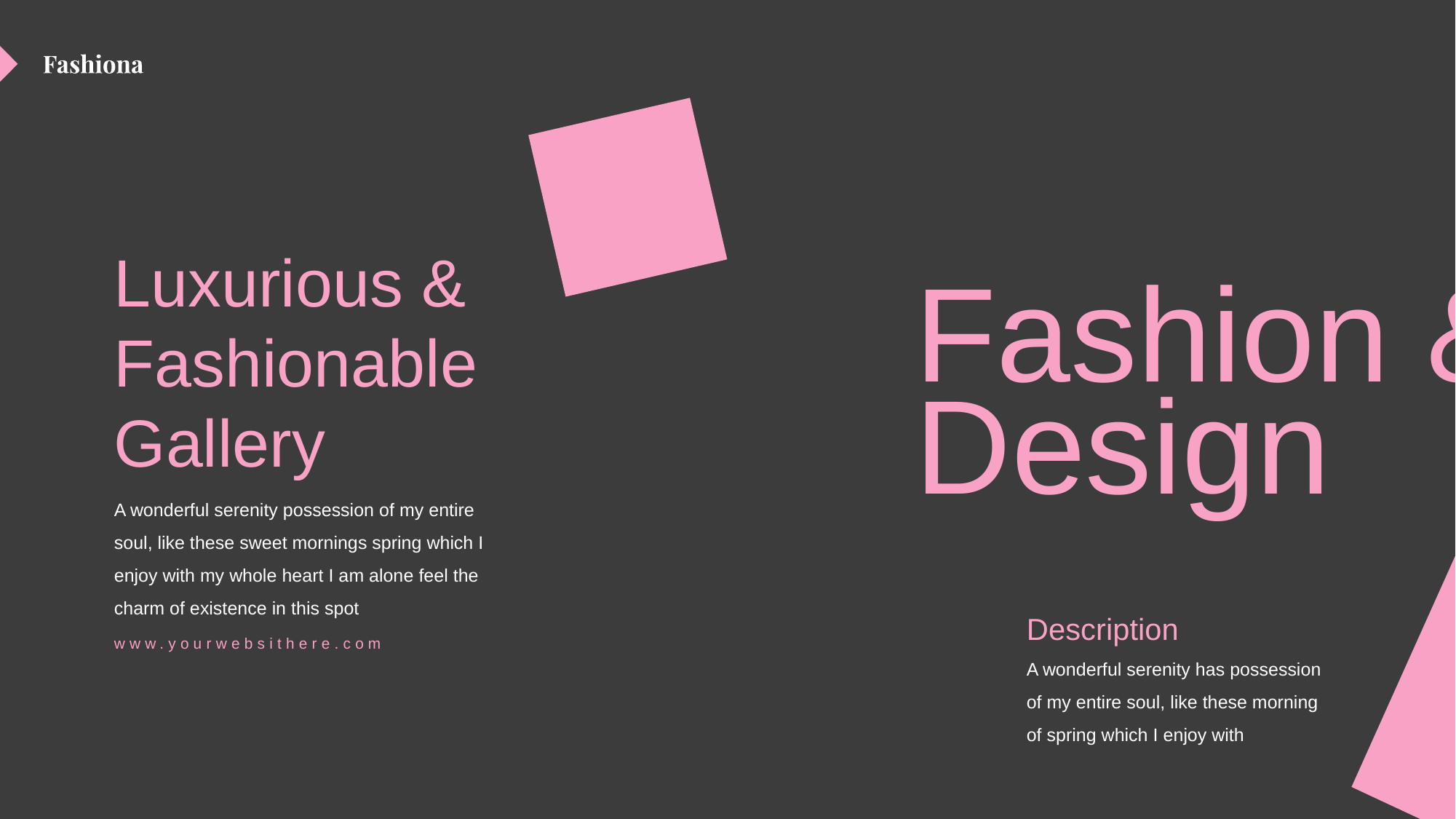

# Luxurious & Fashionable Gallery
Fashion & Design
A wonderful serenity possession of my entire soul, like these sweet mornings spring which I enjoy with my whole heart I am alone feel the charm of existence in this spot

Description
www.yourwebsithere.com
A wonderful serenity has possession of my entire soul, like these morning of spring which I enjoy with